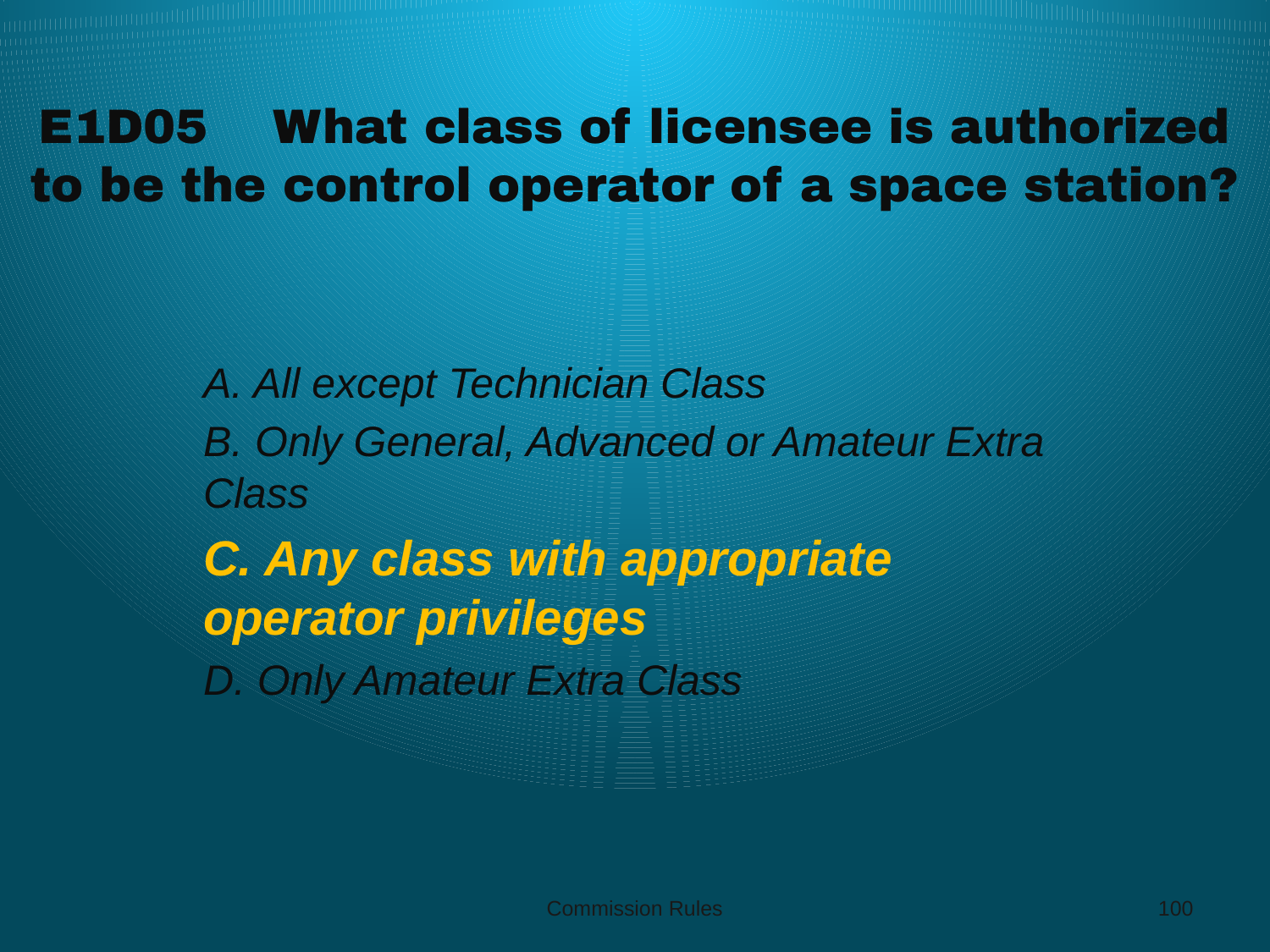

# E1D05    What class of licensee is authorized to be the control operator of a space station?
A. All except Technician Class
B. Only General, Advanced or Amateur Extra Class
C. Any class with appropriate operator privileges
D. Only Amateur Extra Class

Commission Rules
100